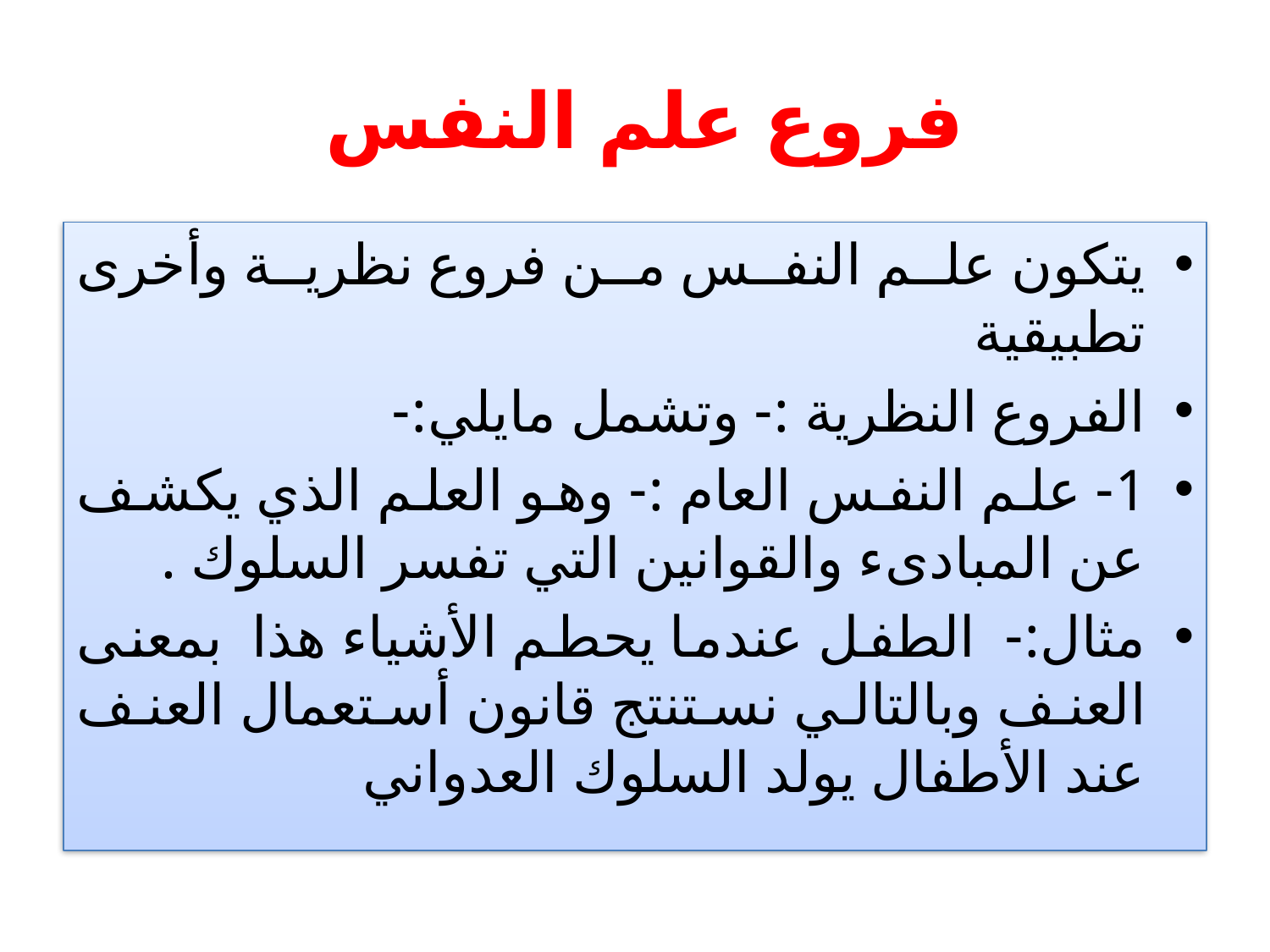

# فروع علم النفس
يتكون علم النفس من فروع نظرية وأخرى تطبيقية
الفروع النظرية :- وتشمل مايلي:-
1- علم النفس العام :- وهو العلم الذي يكشف عن المبادىء والقوانين التي تفسر السلوك .
مثال:-  الطفل عندما يحطم الأشياء هذا  بمعنى العنف وبالتالي نستنتج قانون أستعمال العنف عند الأطفال يولد السلوك العدواني